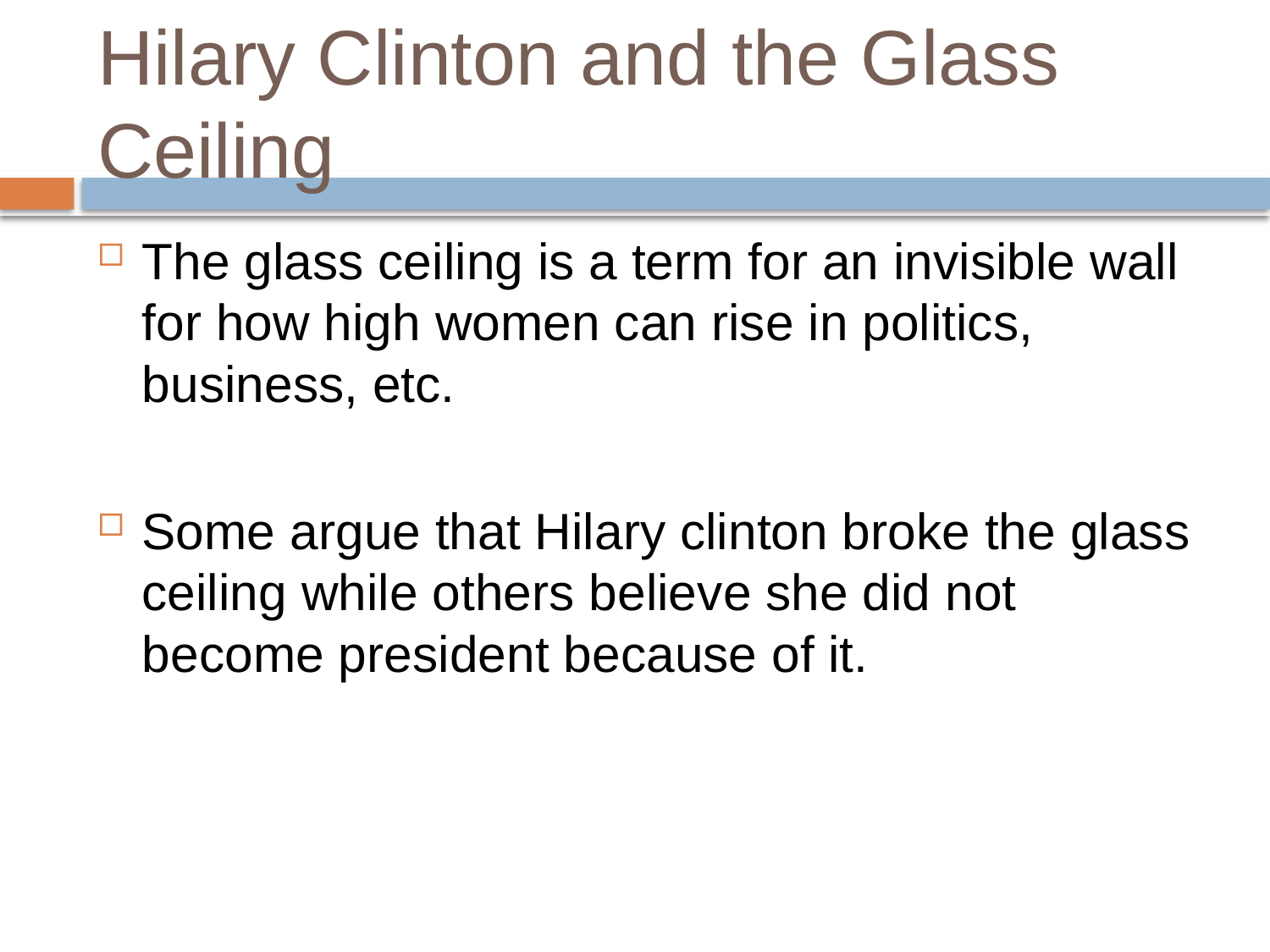

# Hilary Clinton and the Glass Ceiling
The glass ceiling is a term for an invisible wall for how high women can rise in politics, business, etc.

Some argue that Hilary clinton broke the glass ceiling while others believe she did not become president because of it.